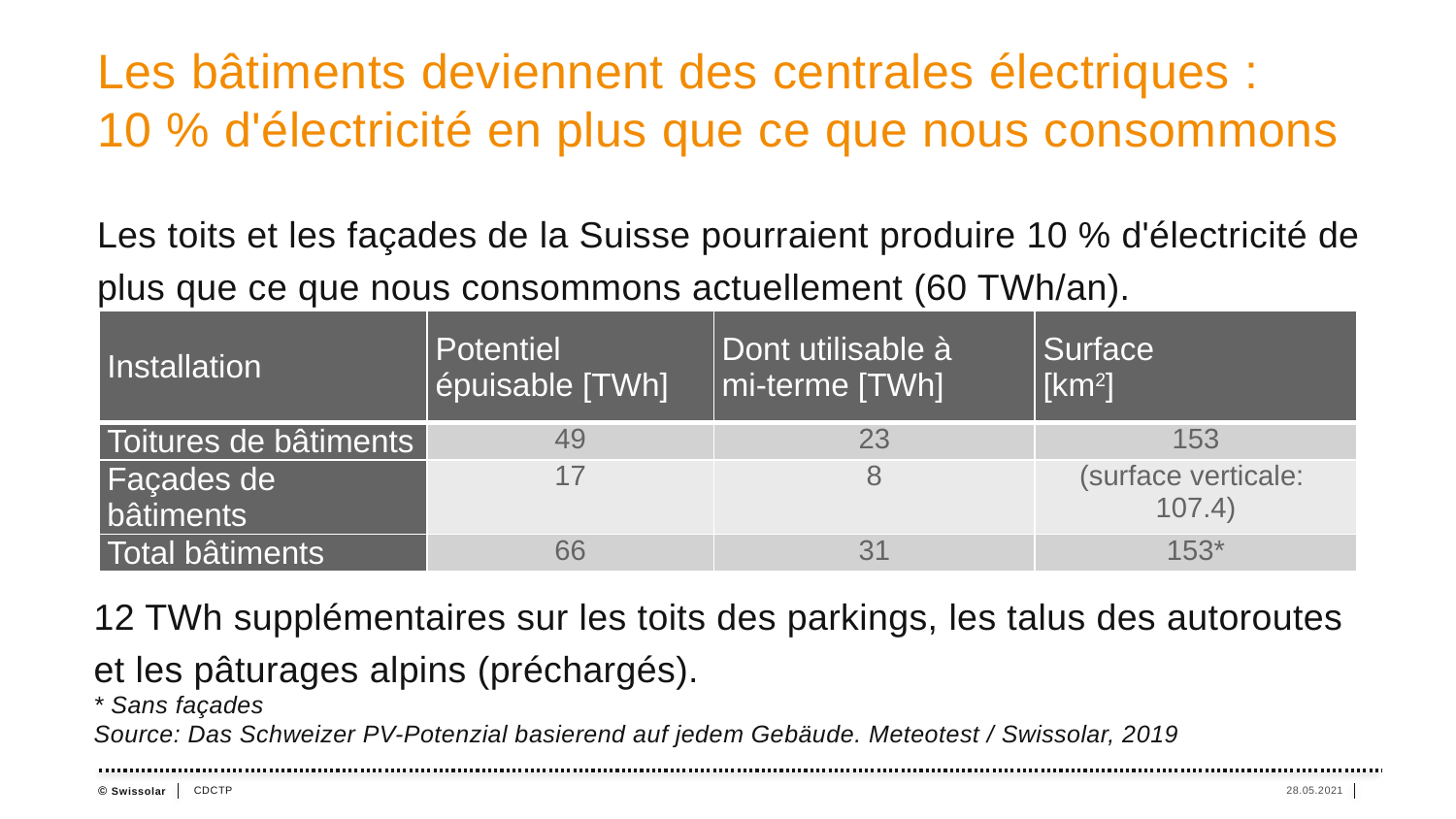

# Les bâtiments deviennent des centrales électriques : 10 % d'électricité en plus que ce que nous consommons
Les toits et les façades de la Suisse pourraient produire 10 % d'électricité de plus que ce que nous consommons actuellement (60 TWh/an).
| Installation | Potentiel épuisable [TWh] | Dont utilisable à mi-terme [TWh] | Surface [km2] |
| --- | --- | --- | --- |
| Toitures de bâtiments | 49 | 23 | 153 |
| Façades de bâtiments | 17 | 8 | (surface verticale: 107.4) |
| Total bâtiments | 66 | 31 | 153\* |
12 TWh supplémentaires sur les toits des parkings, les talus des autoroutes et les pâturages alpins (préchargés).
* Sans façades
Source: Das Schweizer PV-Potenzial basierend auf jedem Gebäude. Meteotest / Swissolar, 2019
CDCTP
28.05.2021